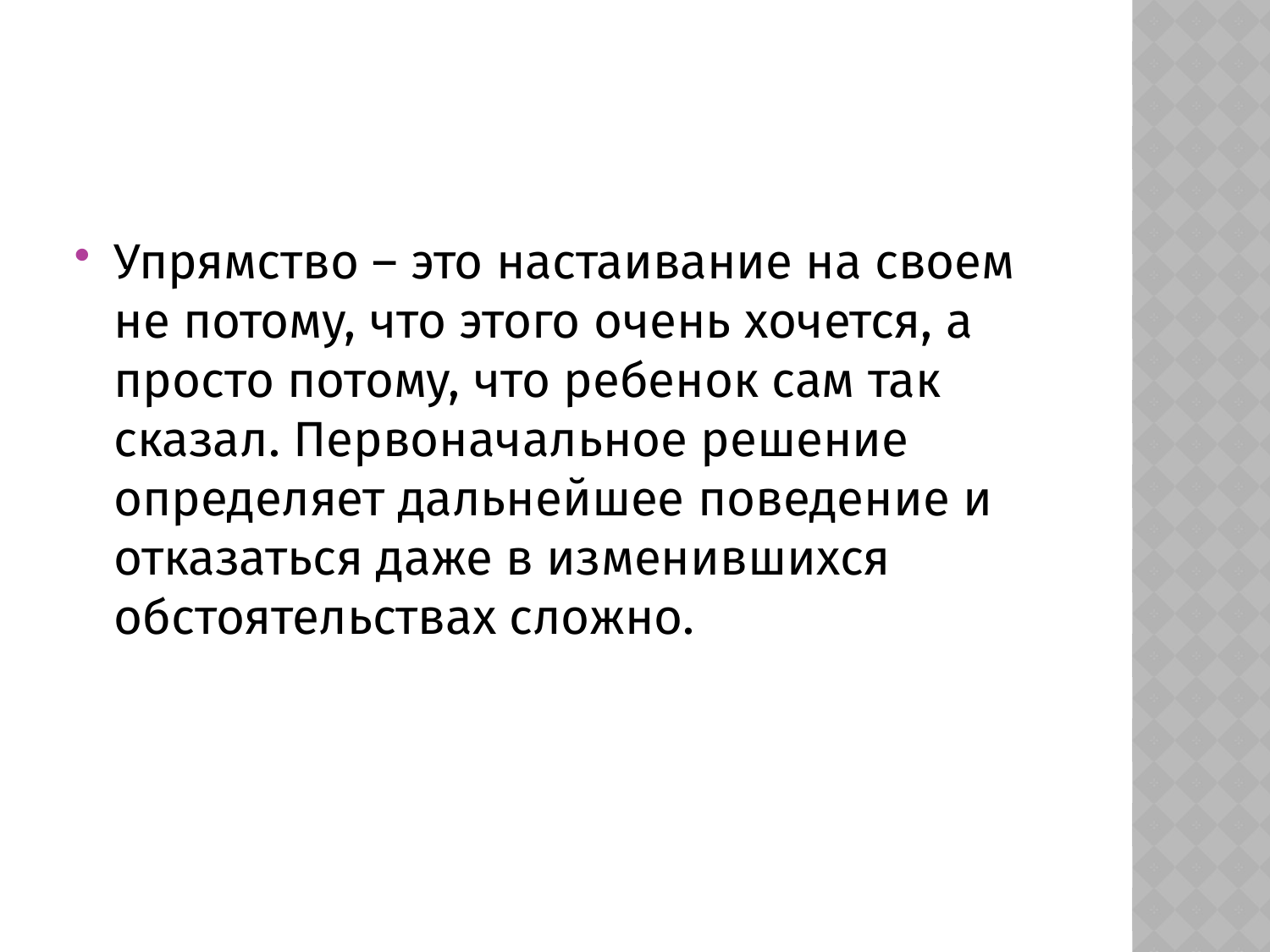

Упрямство – это настаивание на своем не потому, что этого очень хочется, а просто потому, что ребенок сам так сказал. Первоначальное решение определяет дальнейшее поведение и отказаться даже в изменившихся обстоятельствах сложно.